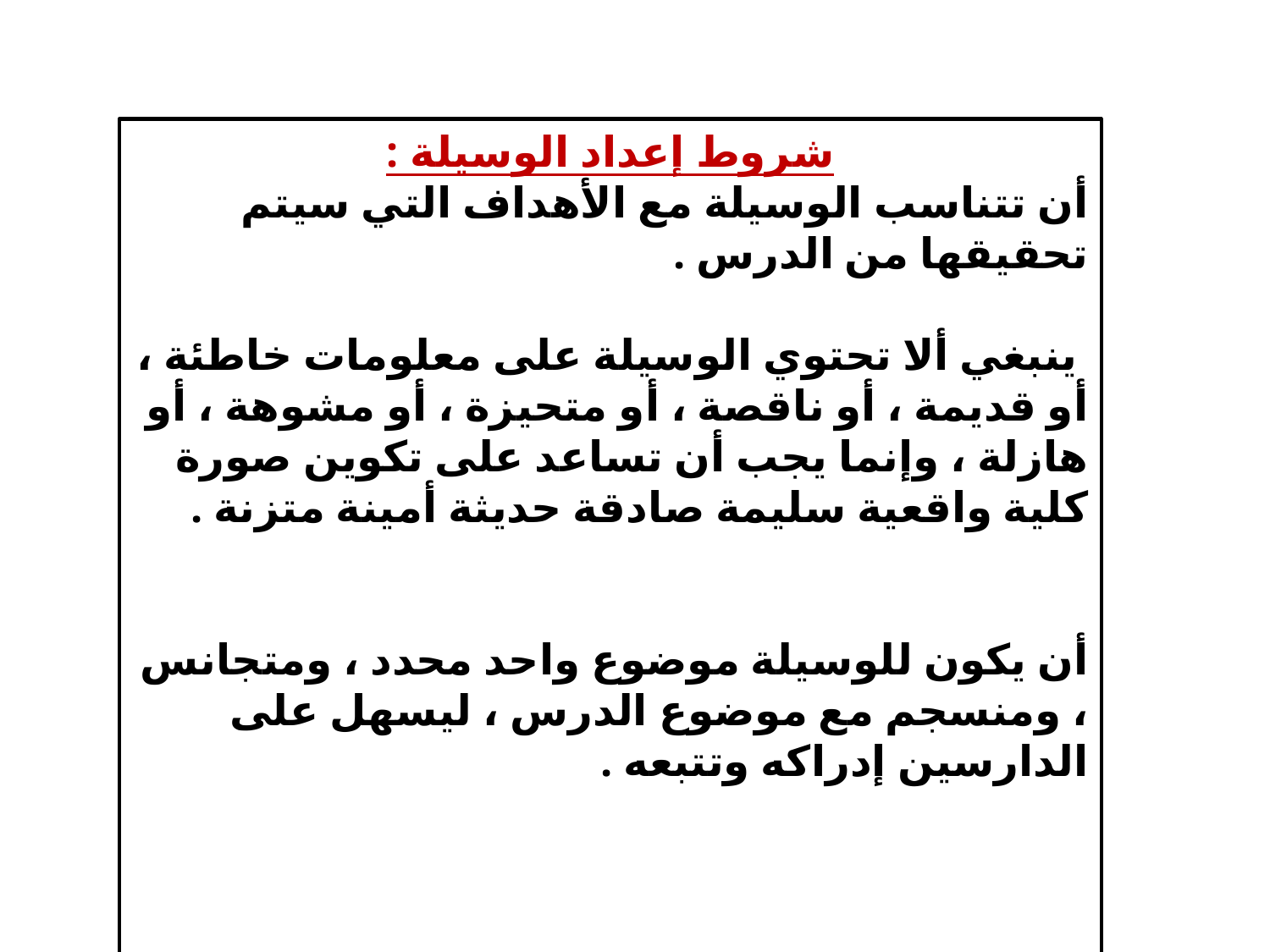

شروط إعداد الوسيلة :
أن تتناسب الوسيلة مع الأهداف التي سيتم تحقيقها من الدرس .

 ينبغي ألا تحتوي الوسيلة على معلومات خاطئة ، أو قديمة ، أو ناقصة ، أو متحيزة ، أو مشوهة ، أو هازلة ، وإنما يجب أن تساعد على تكوين صورة كلية واقعية سليمة صادقة حديثة أمينة متزنة .

أن يكون للوسيلة موضوع واحد محدد ، ومتجانس ، ومنسجم مع موضوع الدرس ، ليسهل على الدارسين إدراكه وتتبعه .